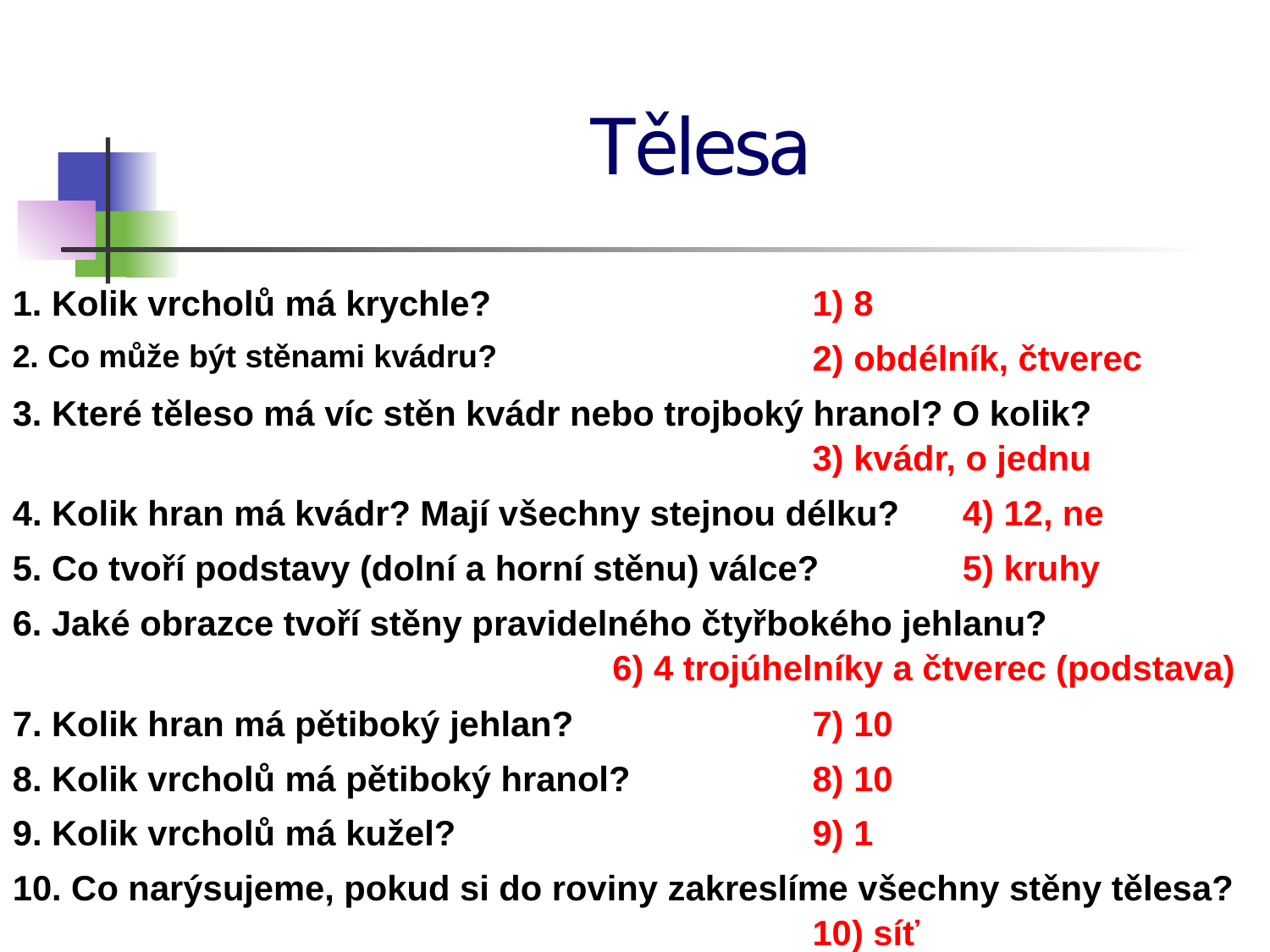

# Tělesa
1. Kolik vrcholů má krychle?
1) 8
2. Co může být stěnami kvádru?
2) obdélník, čtverec
3. Které těleso má víc stěn kvádr nebo trojboký hranol? O kolik?
3) kvádr, o jednu
4. Kolik hran má kvádr? Mají všechny stejnou délku?
4) 12, ne
5. Co tvoří podstavy (dolní a horní stěnu) válce?
5) kruhy
6. Jaké obrazce tvoří stěny pravidelného čtyřbokého jehlanu?
6) 4 trojúhelníky a čtverec (podstava)
7. Kolik hran má pětiboký jehlan?
7) 10
8. Kolik vrcholů má pětiboký hranol?
8) 10
9. Kolik vrcholů má kužel?
9) 1
10. Co narýsujeme, pokud si do roviny zakreslíme všechny stěny tělesa?
10) síť